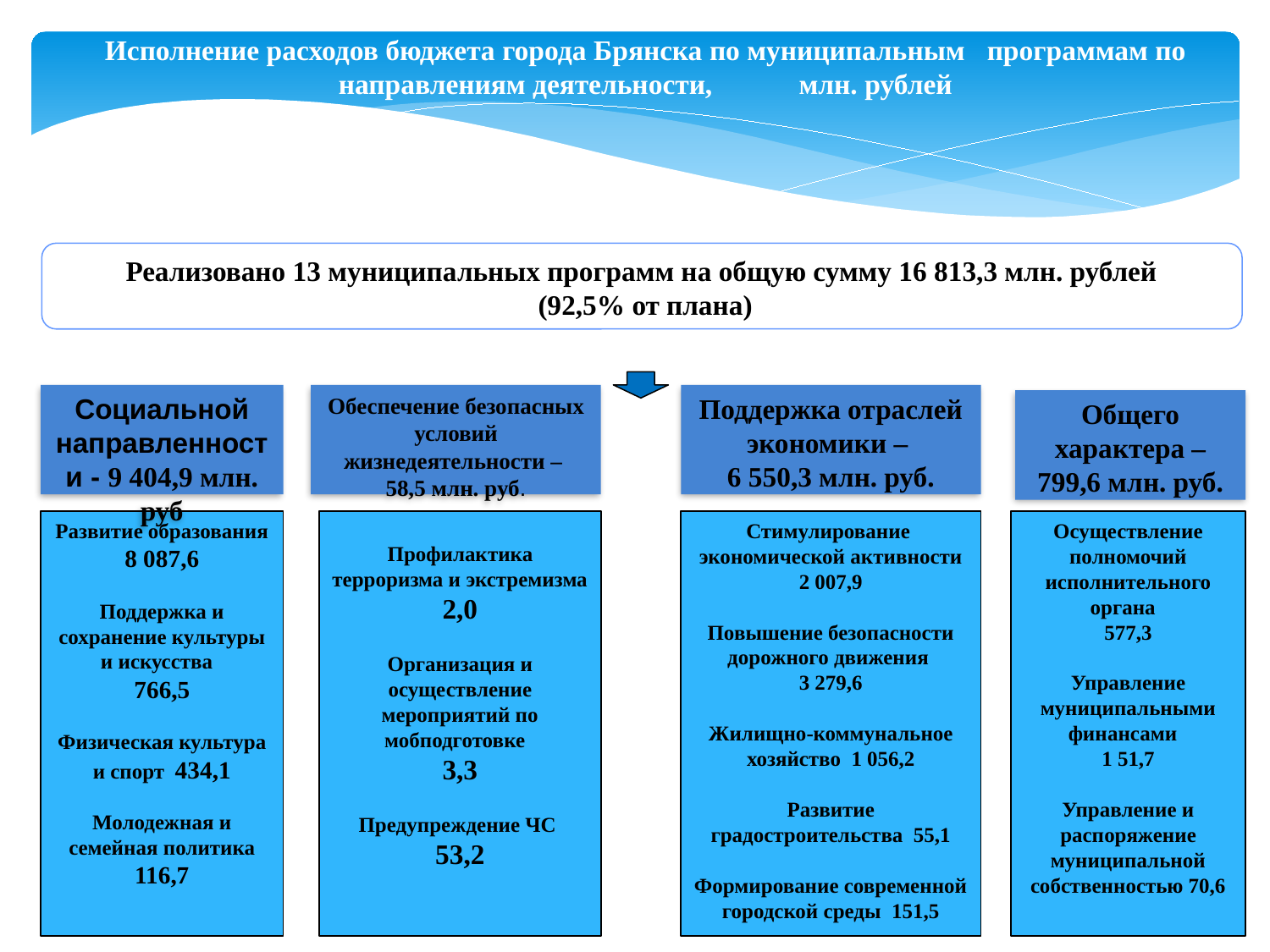

Исполнение расходов бюджета города Брянска по муниципальным   программам по направлениям деятельности,            млн. рублей
Реализовано 13 муниципальных программ на общую сумму 16 813,3 млн. рублей
 (92,5% от плана)

Поддержка отраслей экономики –
6 550,3 млн. руб.
Социальной направленности - 9 404,9 млн. руб
Обеспечение безопасных условий жизнедеятельности –
58,5 млн. руб.
Общего характера – 799,6 млн. руб.
Развитие образования 8 087,6

Поддержка и сохранение культуры и искусства
766,5

Физическая культура и спорт  434,1

Молодежная и семейная политика 116,7

Профилактика терроризма и экстремизма 2,0

Организация и осуществление мероприятий по мобподготовке
3,3

Предупреждение ЧС
53,2

Стимулирование  экономической активности 2 007,9

Повышение безопасности дорожного движения
3 279,6

Жилищно-коммунальное хозяйство  1 056,2

Развитие градостроительства  55,1

Формирование современной городской среды  151,5

Осуществление полномочий исполнительного органа
577,3

Управление муниципальными финансами
1 51,7

Управление и распоряжение муниципальной собственностью 70,6